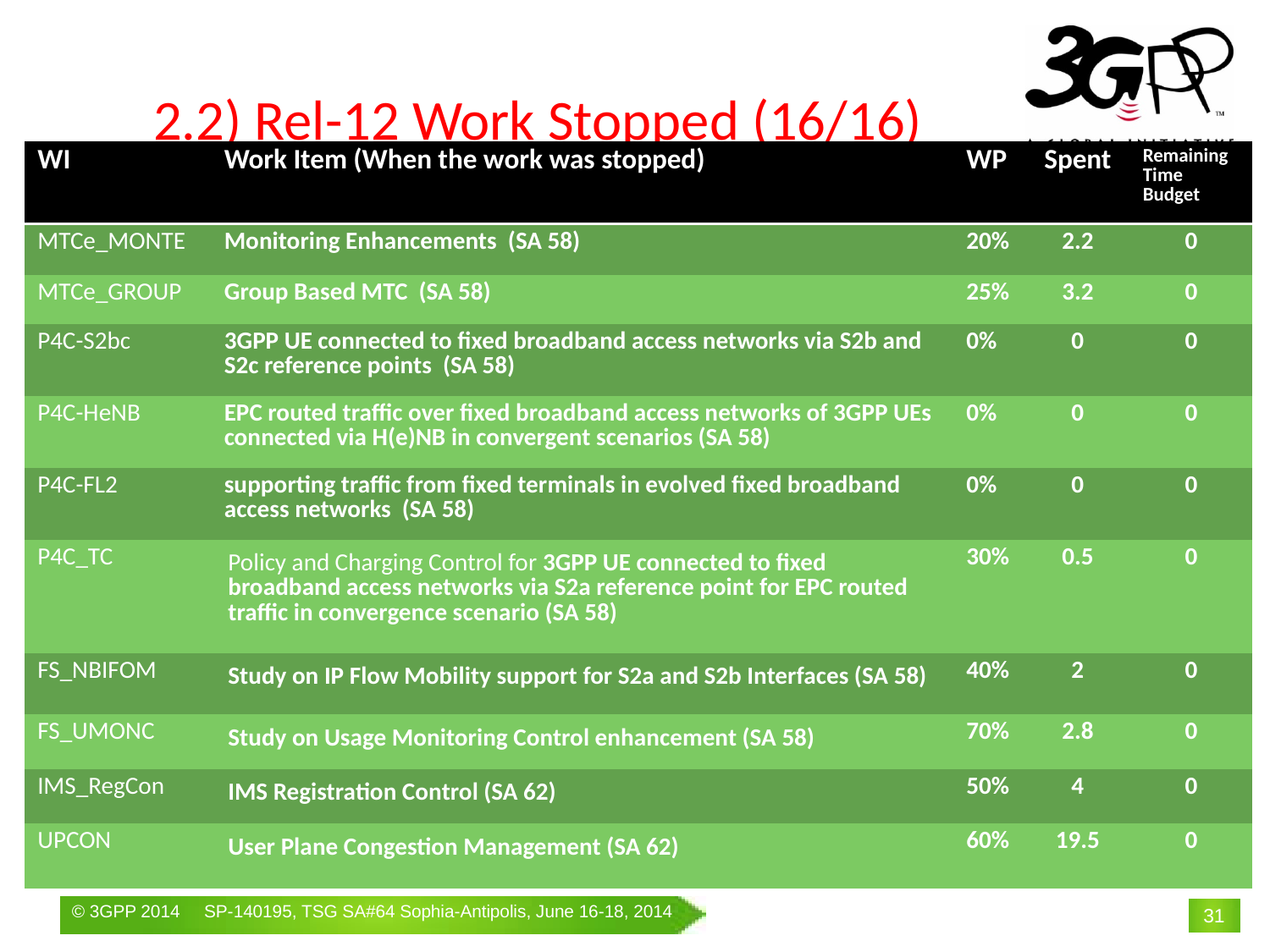

# 2.2) Rel-12 Work Stopped (16/16)
| WI | Work Item (When the work was stopped) | WP | Spent | Remaining Time Budget |
| --- | --- | --- | --- | --- |
| MTCe\_MONTE | Monitoring Enhancements (SA 58) | 20% | 2.2 | 0 |
| MTCe\_GROUP | Group Based MTC (SA 58) | 25% | 3.2 | 0 |
| P4C-S2bc | 3GPP UE connected to fixed broadband access networks via S2b and S2c reference points (SA 58) | 0% | 0 | 0 |
| P4C-HeNB | EPC routed traffic over fixed broadband access networks of 3GPP UEs connected via H(e)NB in convergent scenarios (SA 58) | 0% | 0 | 0 |
| P4C-FL2 | supporting traffic from fixed terminals in evolved fixed broadband access networks (SA 58) | 0% | 0 | 0 |
| P4C\_TC | Policy and Charging Control for 3GPP UE connected to fixed broadband access networks via S2a reference point for EPC routed traffic in convergence scenario (SA 58) | 30% | 0.5 | 0 |
| FS\_NBIFOM | Study on IP Flow Mobility support for S2a and S2b Interfaces (SA 58) | 40% | 2 | 0 |
| FS\_UMONC | Study on Usage Monitoring Control enhancement (SA 58) | 70% | 2.8 | 0 |
| IMS\_RegCon | IMS Registration Control (SA 62) | 50% | 4 | 0 |
| UPCON | User Plane Congestion Management (SA 62) | 60% | 19.5 | 0 |